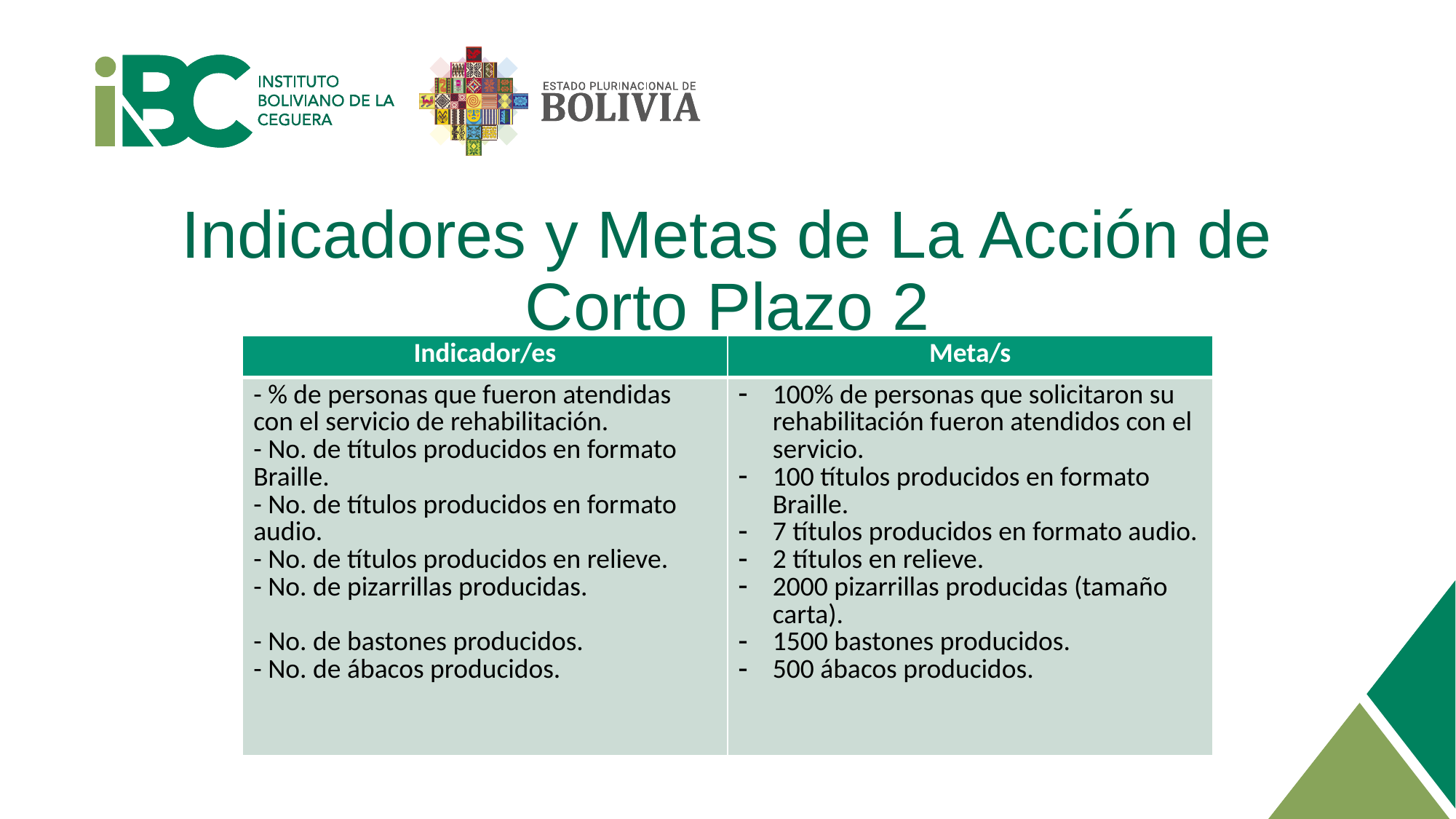

Indicadores y Metas de La Acción de Corto Plazo 2
| Indicador/es | Meta/s |
| --- | --- |
| - % de personas que fueron atendidas con el servicio de rehabilitación. - No. de títulos producidos en formato Braille. - No. de títulos producidos en formato audio. - No. de títulos producidos en relieve. - No. de pizarrillas producidas. - No. de bastones producidos. - No. de ábacos producidos. | 100% de personas que solicitaron su rehabilitación fueron atendidos con el servicio. 100 títulos producidos en formato Braille. 7 títulos producidos en formato audio. 2 títulos en relieve. 2000 pizarrillas producidas (tamaño carta). 1500 bastones producidos. 500 ábacos producidos. |